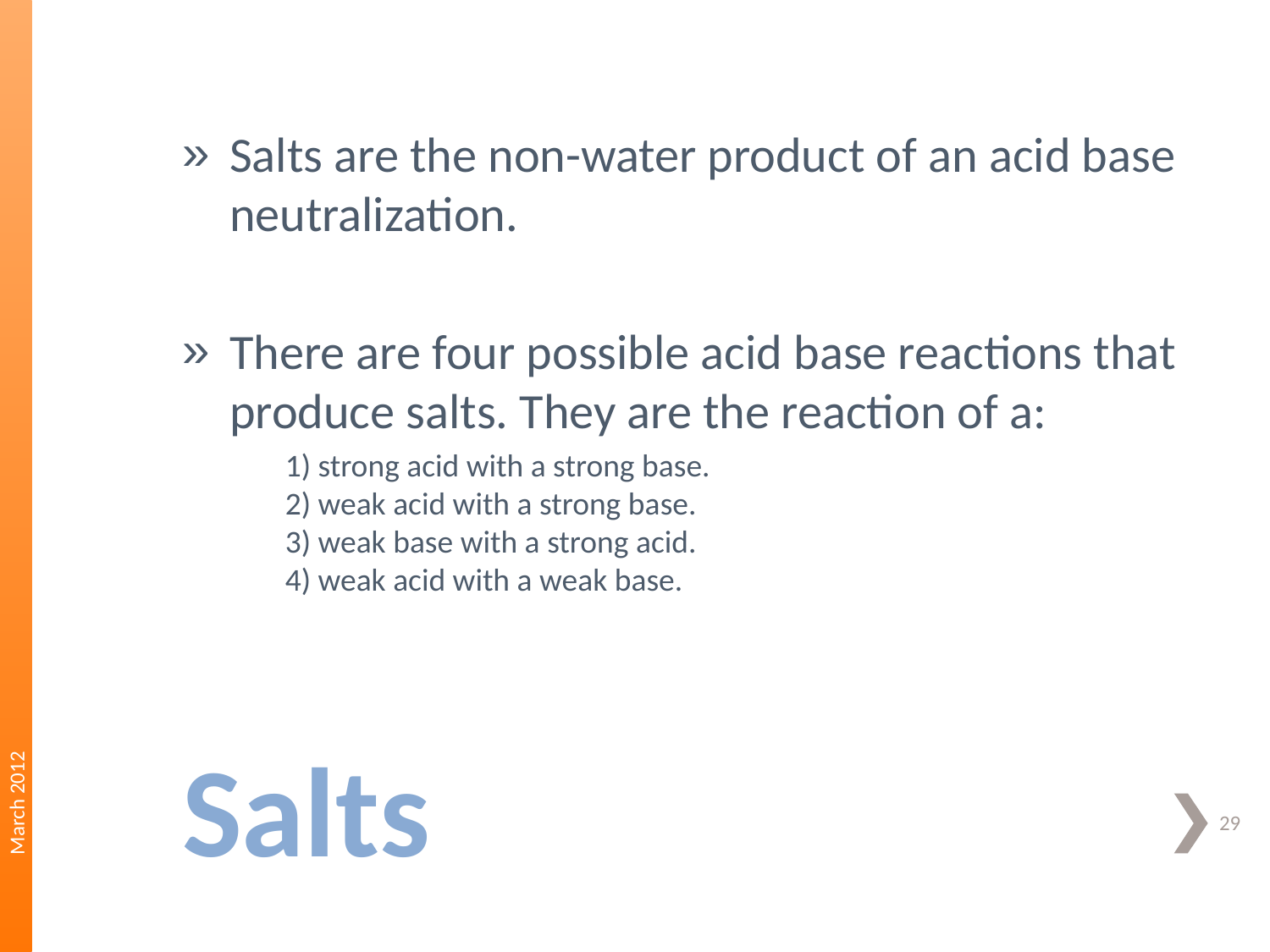

Salts are the non-water product of an acid base neutralization.

There are four possible acid base reactions that produce salts. They are the reaction of a:
	1) strong acid with a strong base.
2) weak acid with a strong base.
3) weak base with a strong acid.
4) weak acid with a weak base.

March 2012
# Salts
29